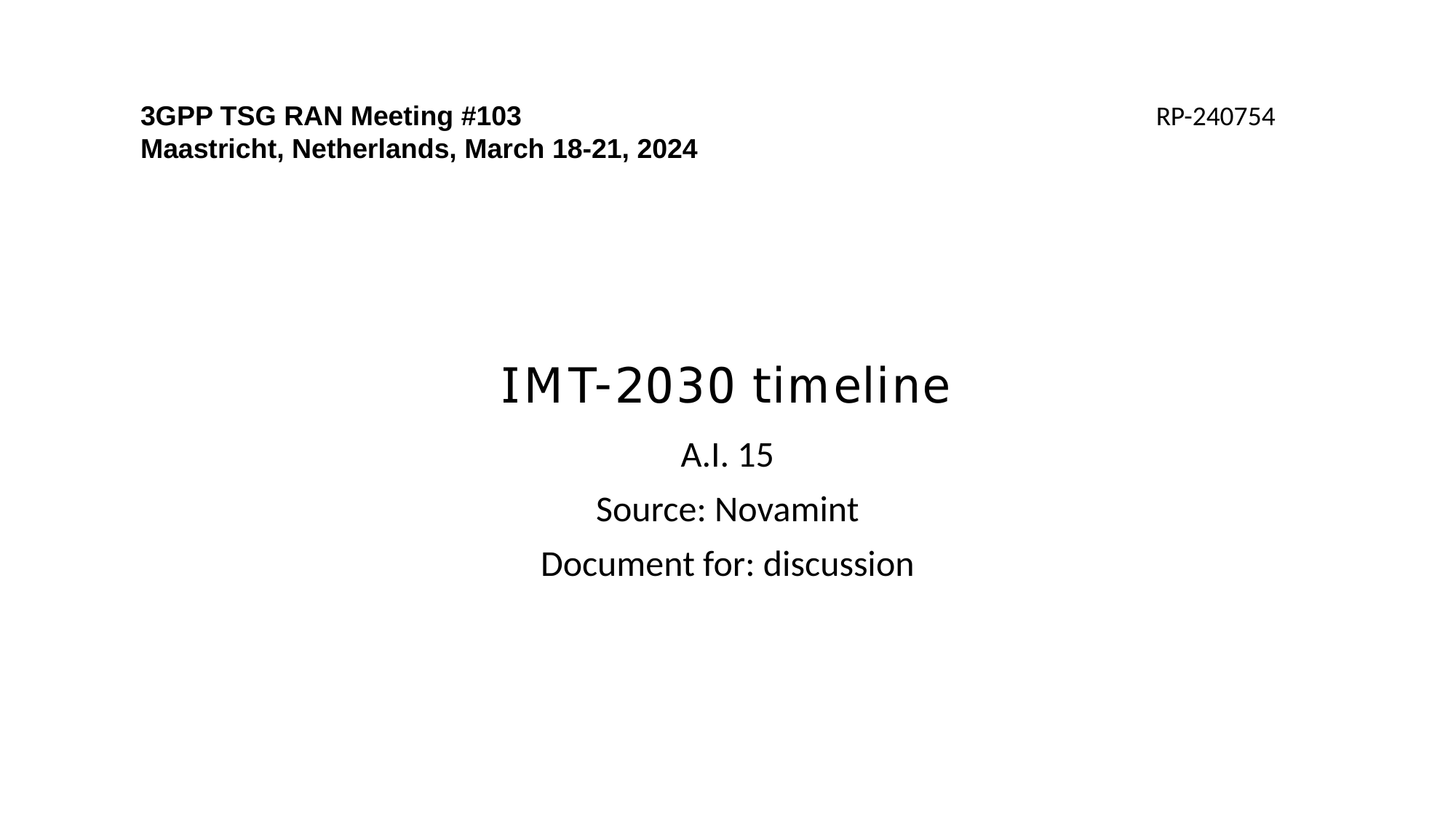

3GPP TSG RAN Meeting #103
Maastricht, Netherlands, March 18-21, 2024
RP-240754
# IMT-2030 timeline
A.I. 15
Source: Novamint
Document for: discussion